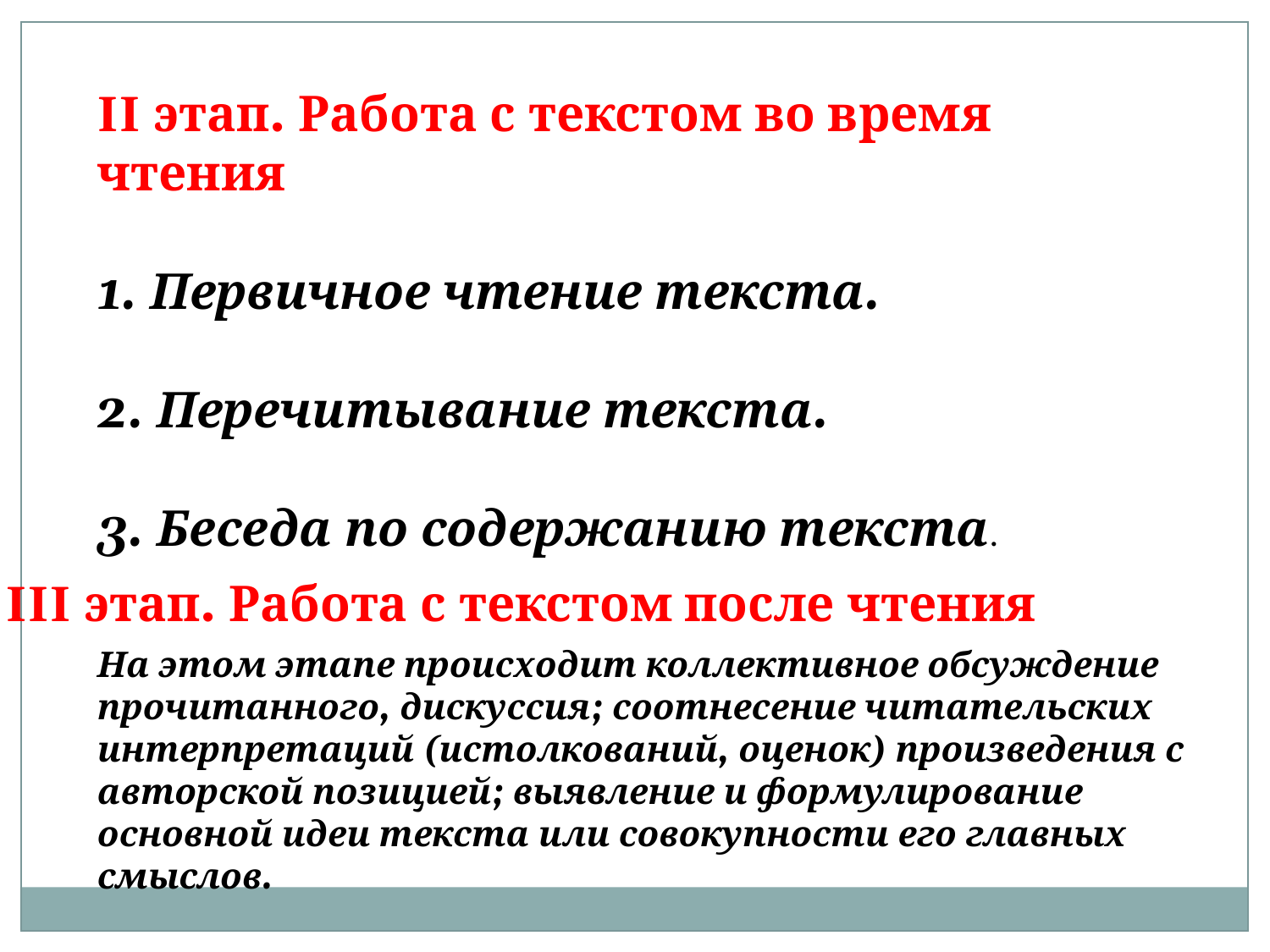

II этап. Работа с текстом во время чтения

1. Первичное чтение текста.

2. Перечитывание текста.

3. Беседа по содержанию текста.
III этап. Работа с текстом после чтения
На этом этапе происходит коллективное обсуждение прочитанного, дискуссия; соотнесение читательских интерпретаций (истолкований, оценок) произведения с авторской позицией; выявление и формулирование основной идеи текста или совокупности его главных смыслов.